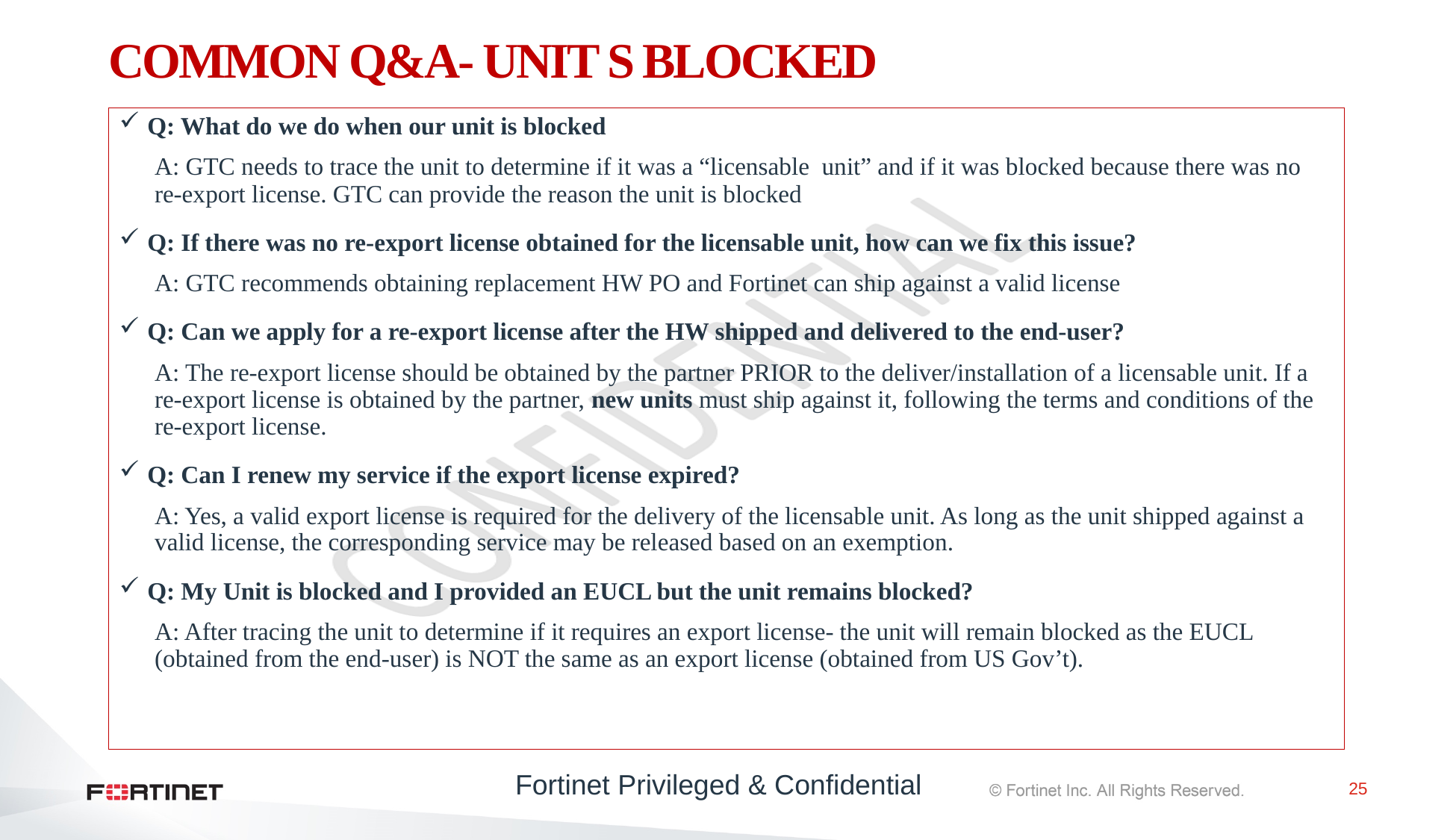

# COMMON Q&A- UNIT S BLOCKED
Q: What do we do when our unit is blocked
A: GTC needs to trace the unit to determine if it was a “licensable  unit” and if it was blocked because there was no re-export license. GTC can provide the reason the unit is blocked
Q: If there was no re-export license obtained for the licensable unit, how can we fix this issue?
A: GTC recommends obtaining replacement HW PO and Fortinet can ship against a valid license
Q: Can we apply for a re-export license after the HW shipped and delivered to the end-user?
A: The re-export license should be obtained by the partner PRIOR to the deliver/installation of a licensable unit. If a re-export license is obtained by the partner, new units must ship against it, following the terms and conditions of the re-export license.
Q: Can I renew my service if the export license expired?
A: Yes, a valid export license is required for the delivery of the licensable unit. As long as the unit shipped against a valid license, the corresponding service may be released based on an exemption.
Q: My Unit is blocked and I provided an EUCL but the unit remains blocked?
A: After tracing the unit to determine if it requires an export license- the unit will remain blocked as the EUCL  (obtained from the end-user) is NOT the same as an export license (obtained from US Gov’t).

Fortinet Privileged & Confidential